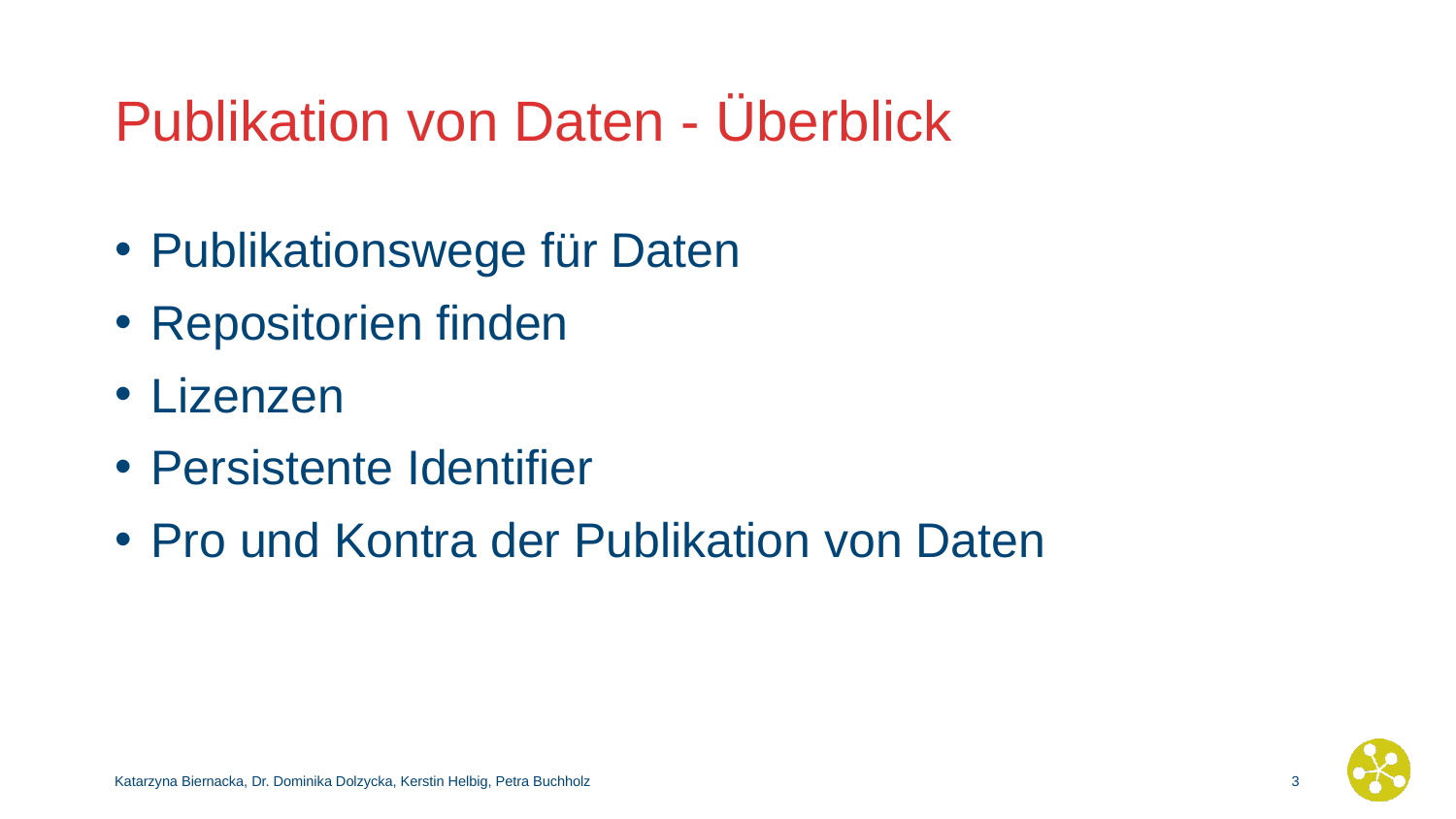

# Publikation von Daten - Überblick
Publikationswege für Daten
Repositorien finden
Lizenzen
Persistente Identifier
Pro und Kontra der Publikation von Daten

Katarzyna Biernacka, Dr. Dominika Dolzycka, Kerstin Helbig, Petra Buchholz
3